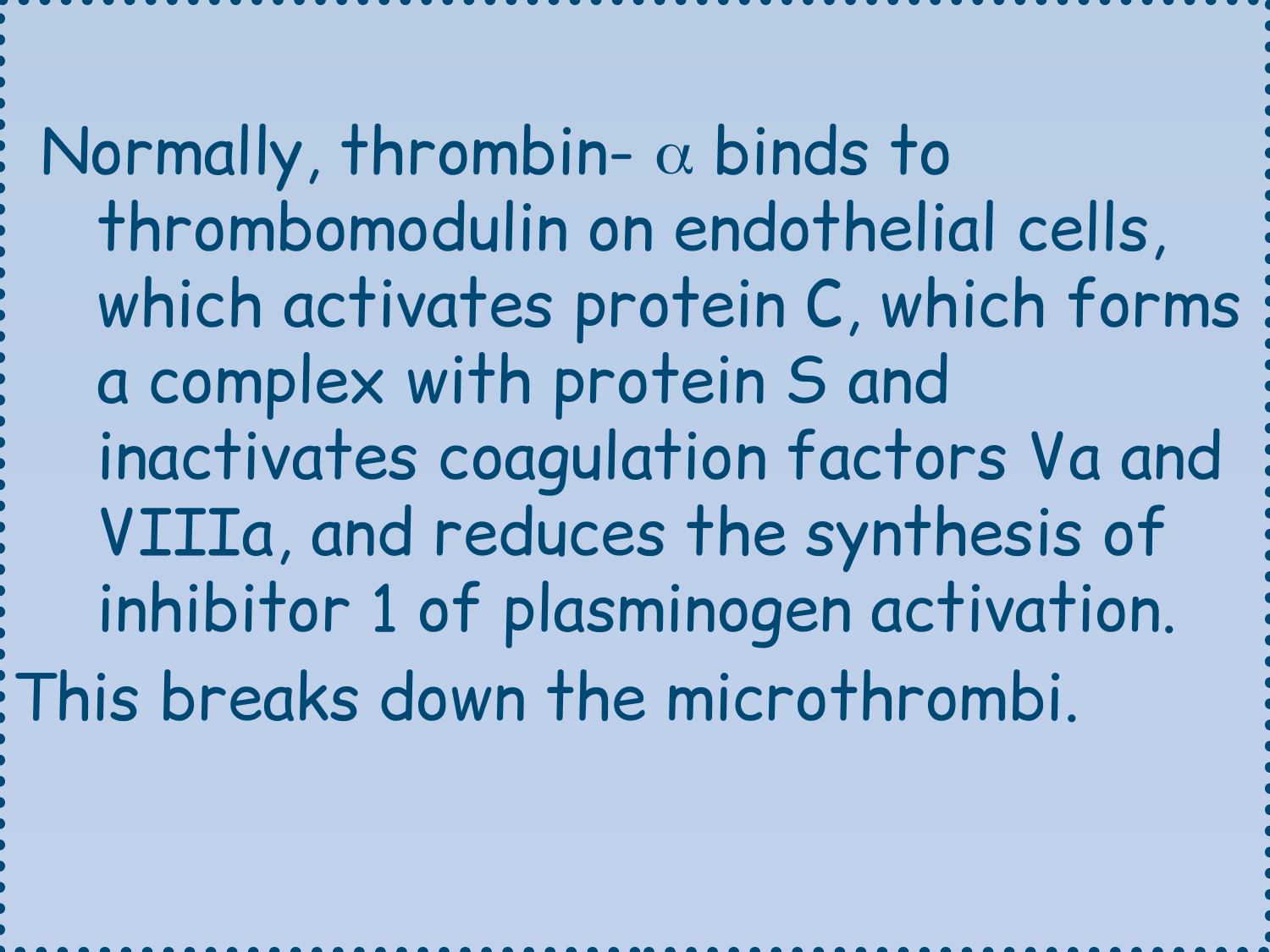

Normally, thrombin- α binds to thrombomodulin on endothelial cells, which activates protein C, which forms a complex with protein S and inactivates coagulation factors Va and VIIIa, and reduces the synthesis of inhibitor 1 of plasminogen activation.
This breaks down the microthrombi.

#